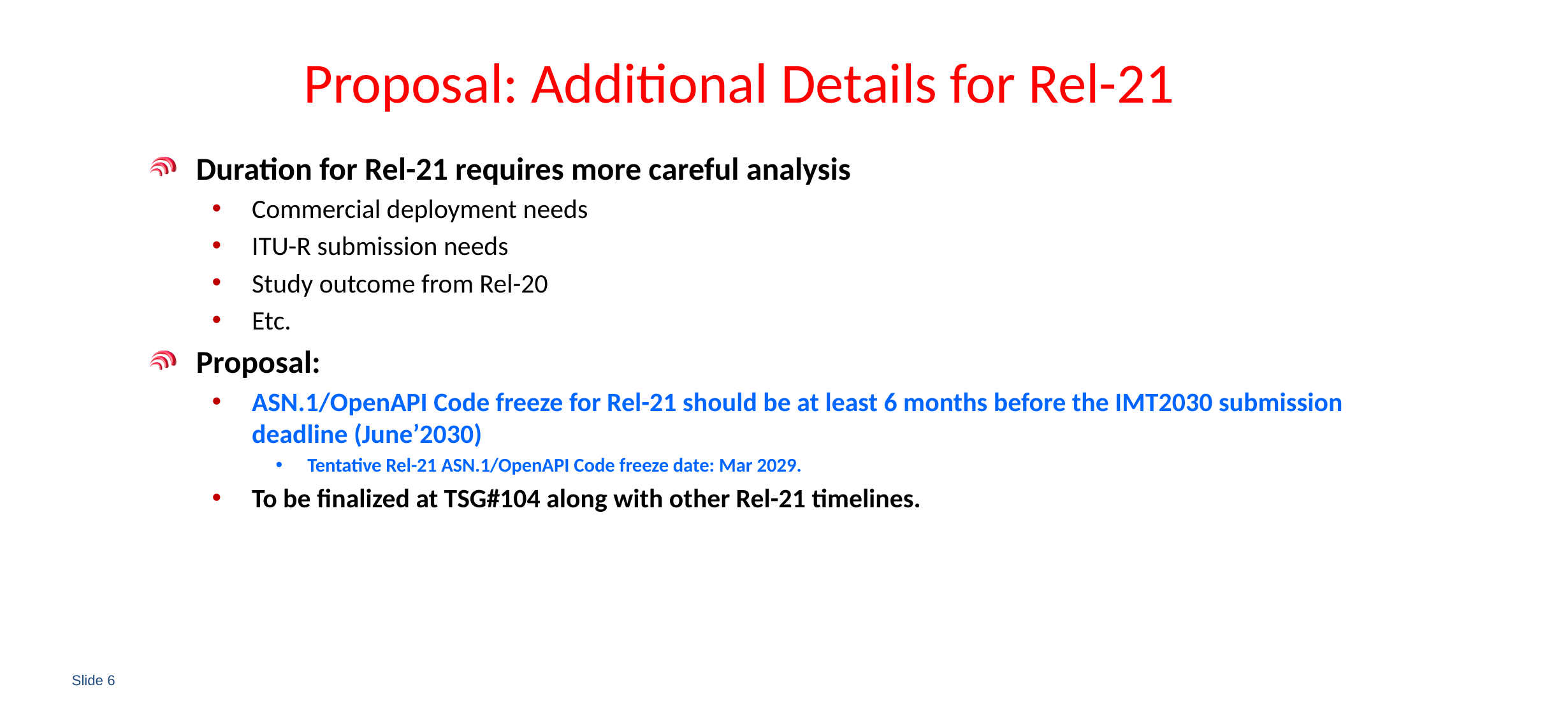

# Proposal: Additional Details for Rel-21
Duration for Rel-21 requires more careful analysis
Commercial deployment needs
ITU-R submission needs
Study outcome from Rel-20
Etc.
Proposal:
ASN.1/OpenAPI Code freeze for Rel-21 should be at least 6 months before the IMT2030 submission deadline (June’2030)
Tentative Rel-21 ASN.1/OpenAPI Code freeze date: Mar 2029.
To be finalized at TSG#104 along with other Rel-21 timelines.